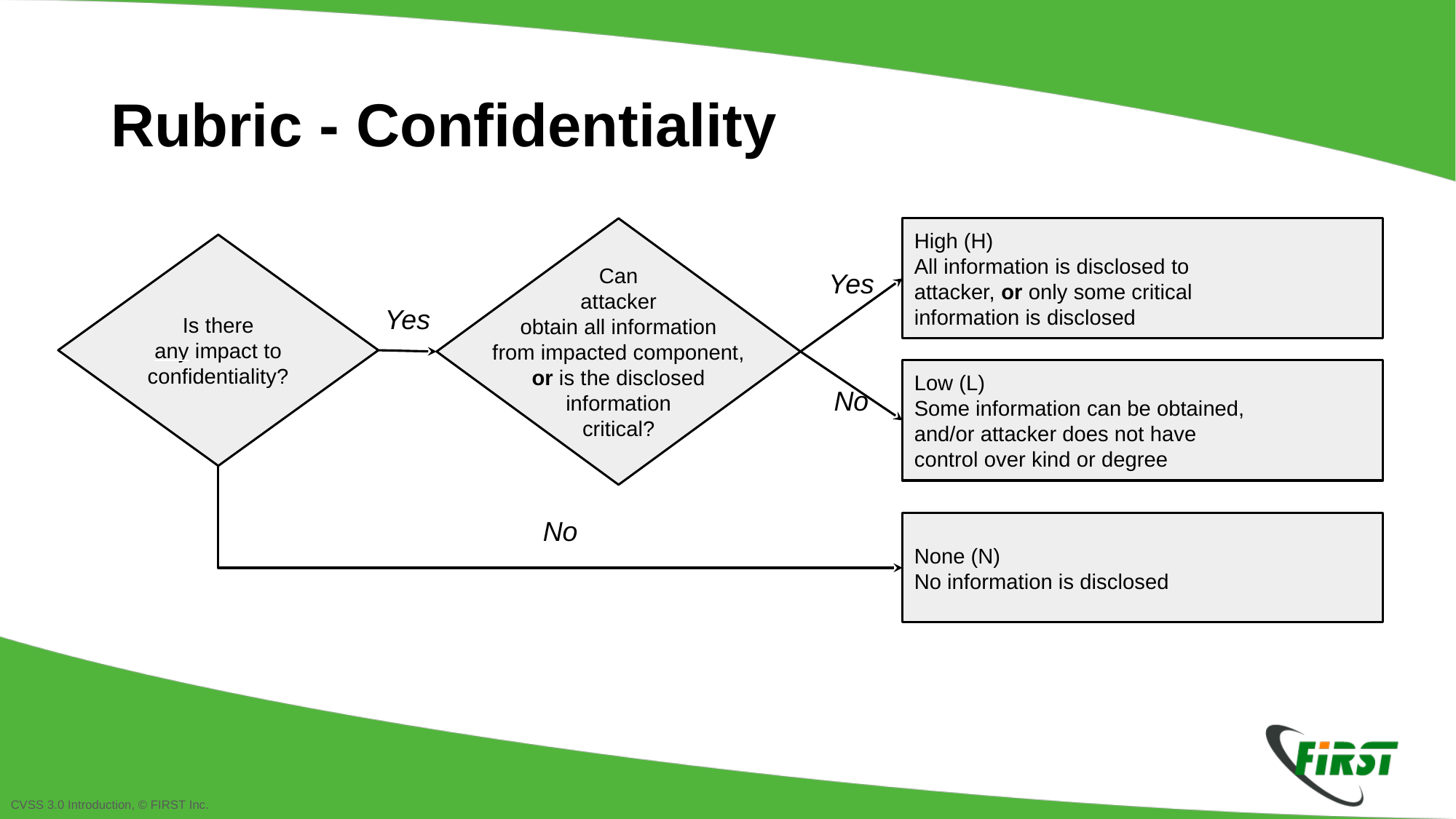

Rubric - Confidentiality

High (H)
All information is disclosed to
attacker, or only some critical
information is disclosed
Can
attacker
obtain all information
from impacted component,
or is the disclosed
information
critical?
Is there
any impact to
confidentiality?
Low (L)
Some information can be obtained,
and/or attacker does not have
control over kind or degree
None (N)
No information is disclosed